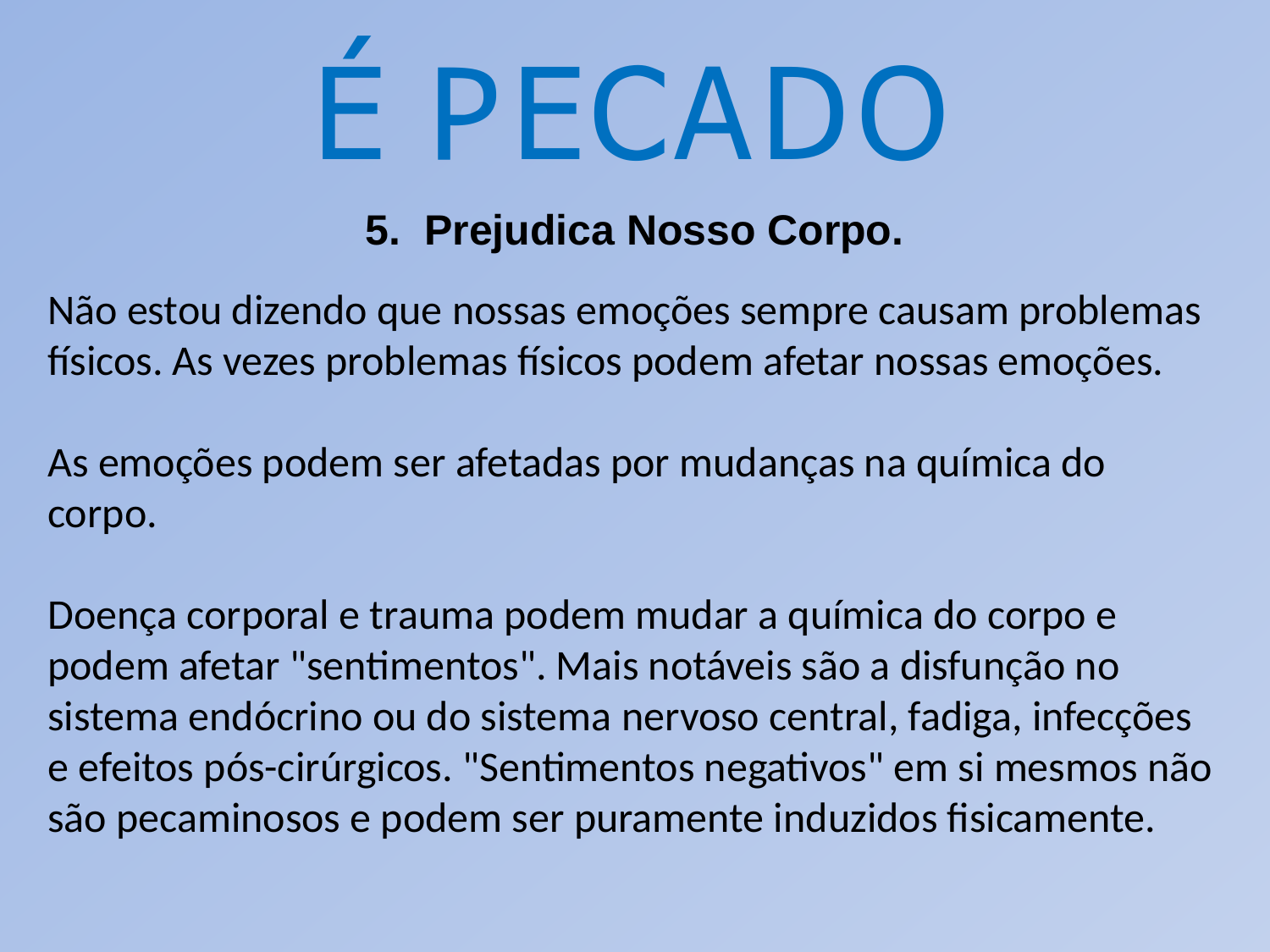

É PECADO

5.  Prejudica Nosso Corpo.

Não estou dizendo que nossas emoções sempre causam problemas físicos. As vezes problemas físicos podem afetar nossas emoções.

As emoções podem ser afetadas por mudanças na química do corpo.
Doença corporal e trauma podem mudar a química do corpo e podem afetar "sentimentos". Mais notáveis são a disfunção no sistema endócrino ou do sistema nervoso central, fadiga, infecções e efeitos pós-cirúrgicos. "Sentimentos negativos" em si mesmos não são pecaminosos e podem ser puramente induzidos fisicamente.